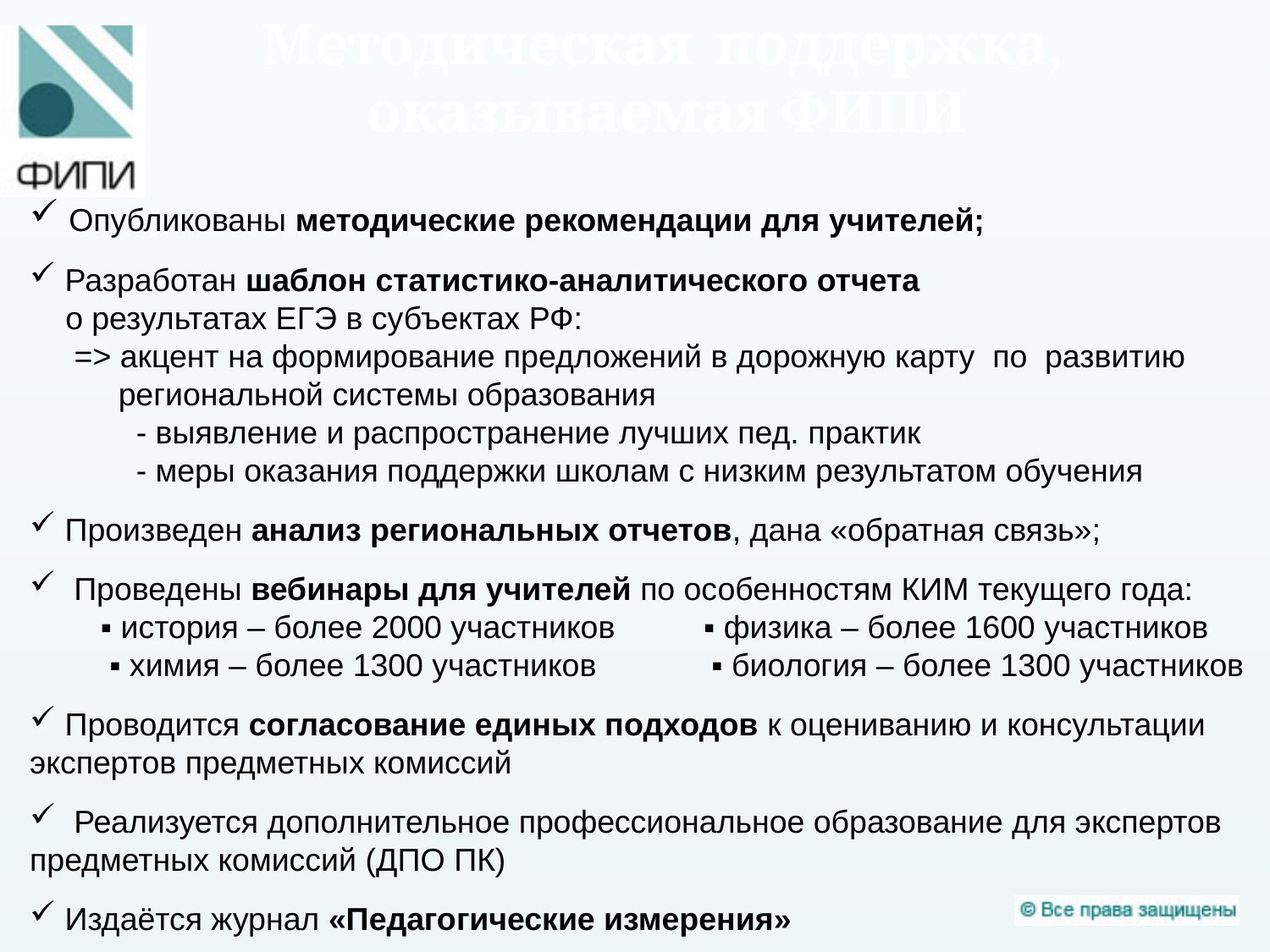

Методическая  поддержка,
оказываемая ФИПИ
 Опубликованы методические рекомендации для учителей;
 Разработан шаблон статистико-аналитического отчета
    о результатах ЕГЭ в субъектах РФ:
     => акцент на формирование предложений в дорожную карту  по  развитию
          региональной системы образования
            - выявление и распространение лучших пед. практик
            - меры оказания поддержки школам с низким результатом обучения
 Произведен анализ региональных отчетов, дана «обратная связь»;
  Проведены вебинары для учителей по особенностям КИМ текущего года:
        ▪ история – более 2000 участников          ▪ физика – более 1600 участников
         ▪ химия – более 1300 участников             ▪ биология – более 1300 участников
 Проводится согласование единых подходов к оцениванию и консультации экспертов предметных комиссий
  Реализуется дополнительное профессиональное образование для экспертов предметных комиссий (ДПО ПК)
 Издаётся журнал «Педагогические измерения»